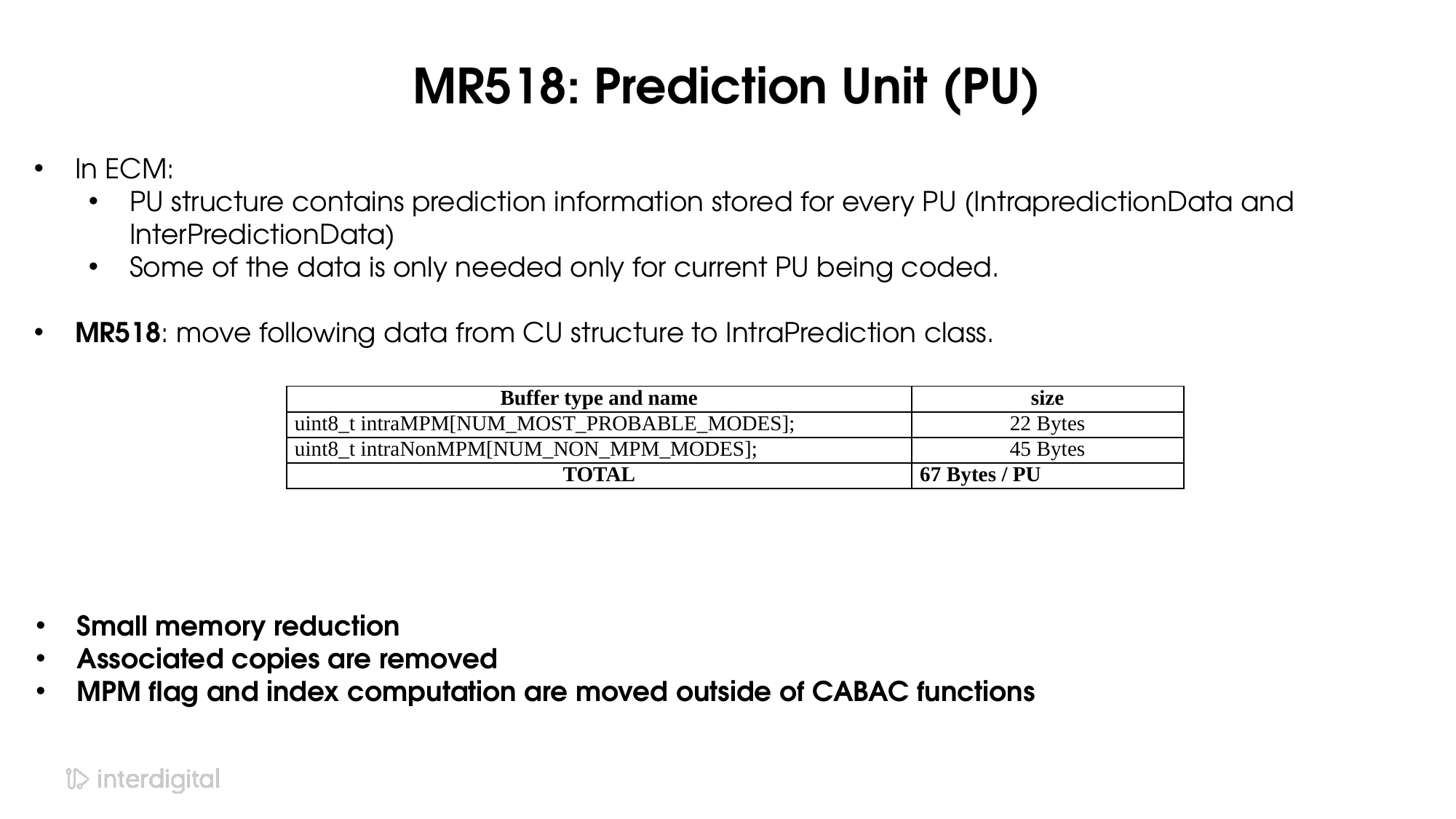

# MR518: Prediction Unit (PU)
In ECM:
PU structure contains prediction information stored for every PU (IntrapredictionData and InterPredictionData)
Some of the data is only needed only for current PU being coded.

MR518: move following data from CU structure to IntraPrediction class.
| Buffer type and name | size |
| --- | --- |
| uint8\_t intraMPM[NUM\_MOST\_PROBABLE\_MODES]; | 22 Bytes |
| uint8\_t intraNonMPM[NUM\_NON\_MPM\_MODES]; | 45 Bytes |
| TOTAL | 67 Bytes / PU |
Small memory reduction
Associated copies are removed
MPM flag and index computation are moved outside of CABAC functions